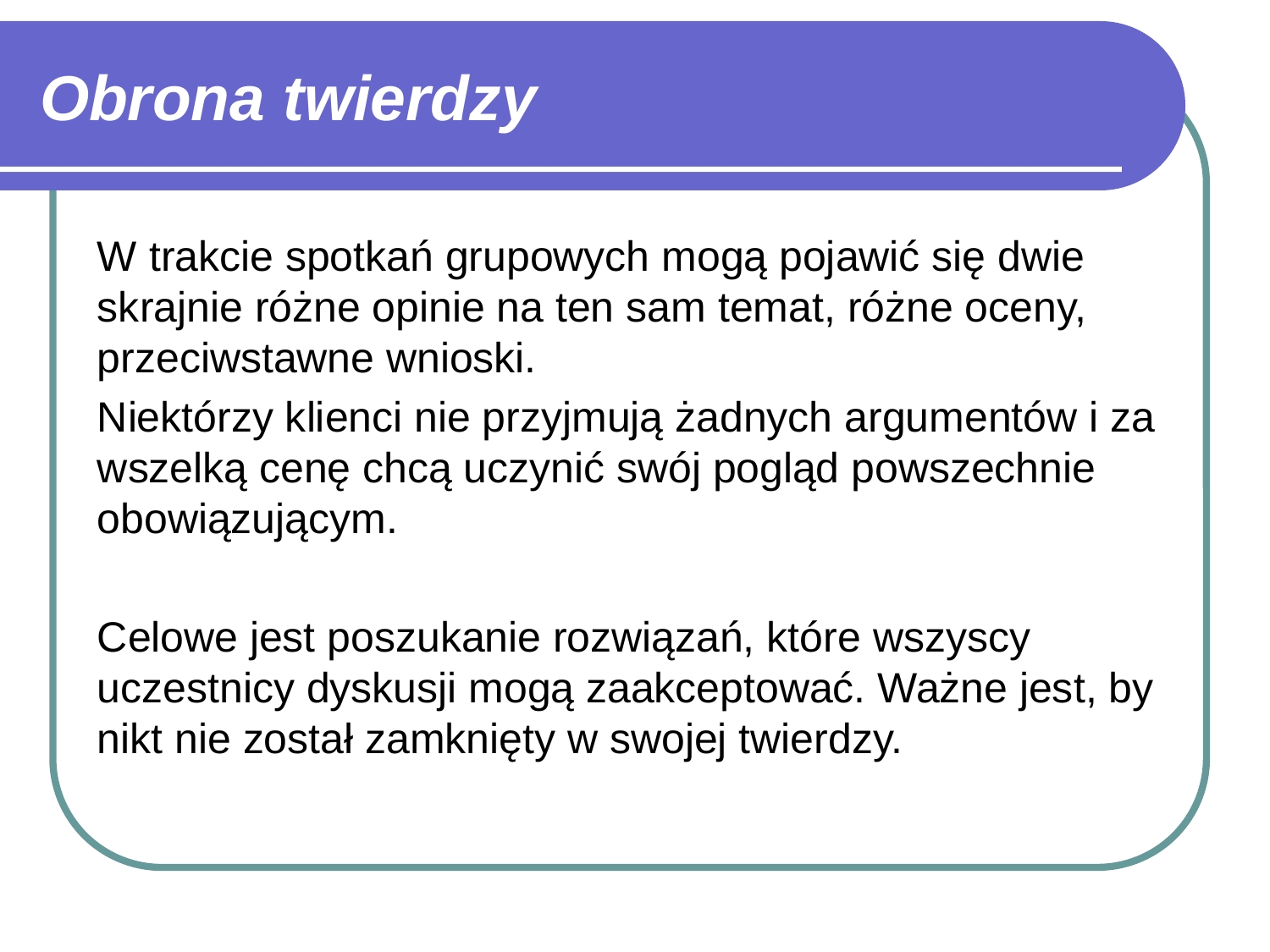

# Obrona twierdzy
W trakcie spotkań grupowych mogą pojawić się dwie skrajnie różne opinie na ten sam temat, różne oceny, przeciwstawne wnioski.
Niektórzy klienci nie przyjmują żadnych argumentów i za wszelką cenę chcą uczynić swój pogląd powszechnie obowiązującym.

Celowe jest poszukanie rozwiązań, które wszyscy uczestnicy dyskusji mogą zaakceptować. Ważne jest, by nikt nie został zamknięty w swojej twierdzy.